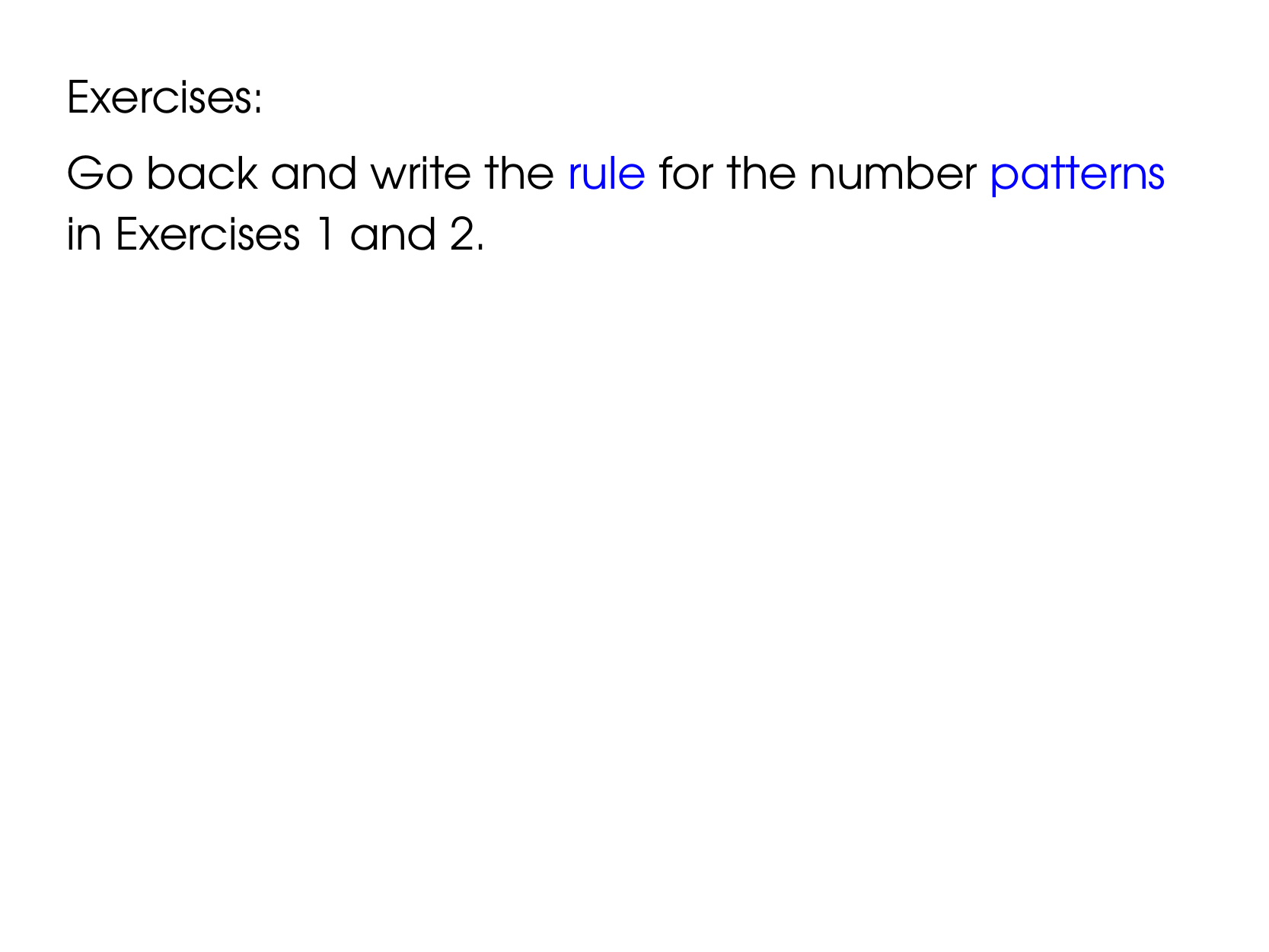

Exercises:
Go back and write the rule for the number patterns in Exercises 1 and 2.